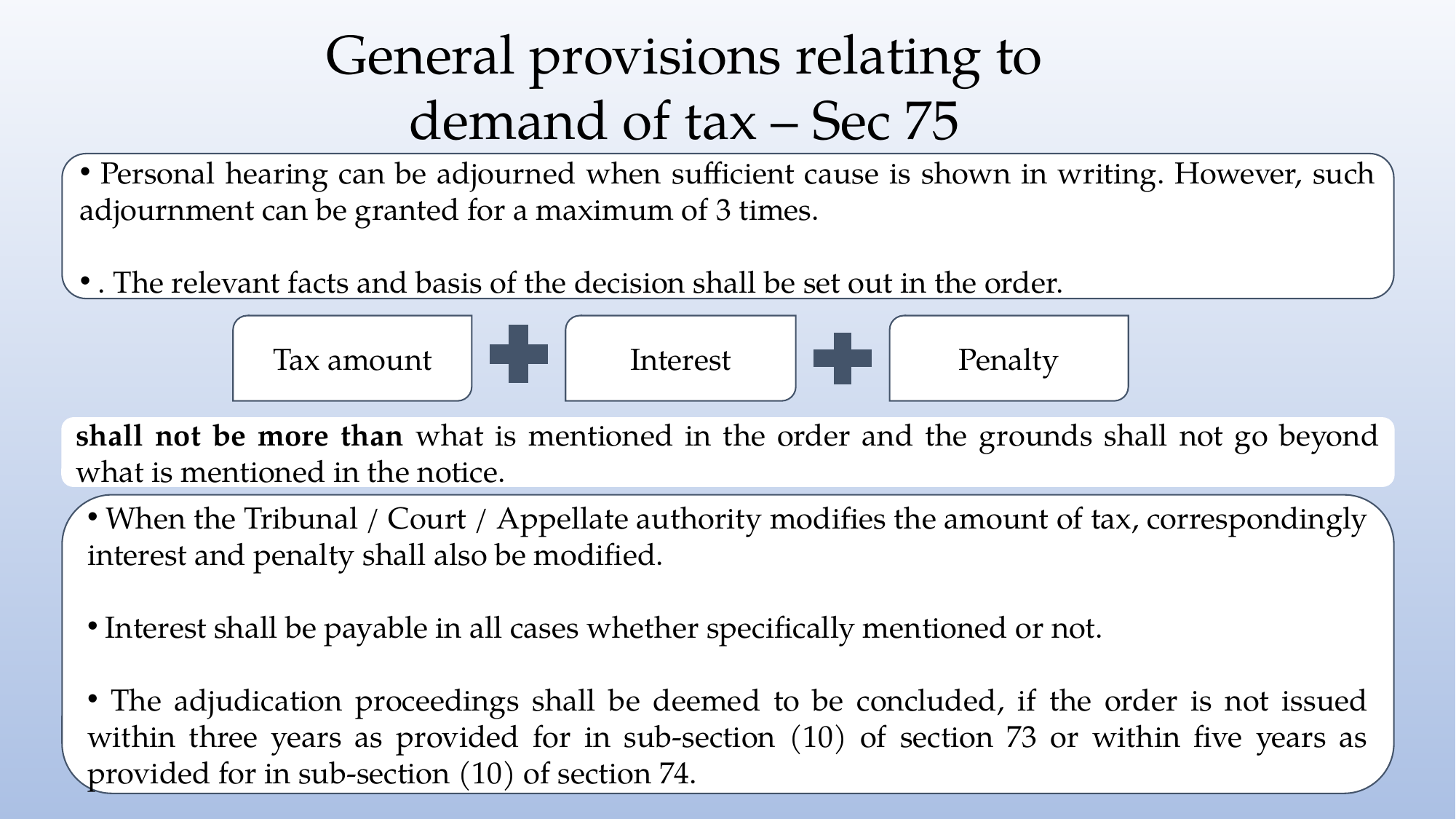

General provisions relating to demand of tax – Sec 75
 Personal hearing can be adjourned when sufficient cause is shown in writing. However, such adjournment can be granted for a maximum of 3 times.

 . The relevant facts and basis of the decision shall be set out in the order.
Tax amount

Interest
Penalty

shall not be more than what is mentioned in the order and the grounds shall not go beyond what is mentioned in the notice.
 When the Tribunal / Court / Appellate authority modifies the amount of tax, correspondingly interest and penalty shall also be modified.

 Interest shall be payable in all cases whether specifically mentioned or not.

 The adjudication proceedings shall be deemed to be concluded, if the order is not issued within three years as provided for in sub-section (10) of section 73 or within five years as provided for in sub-section (10) of section 74.